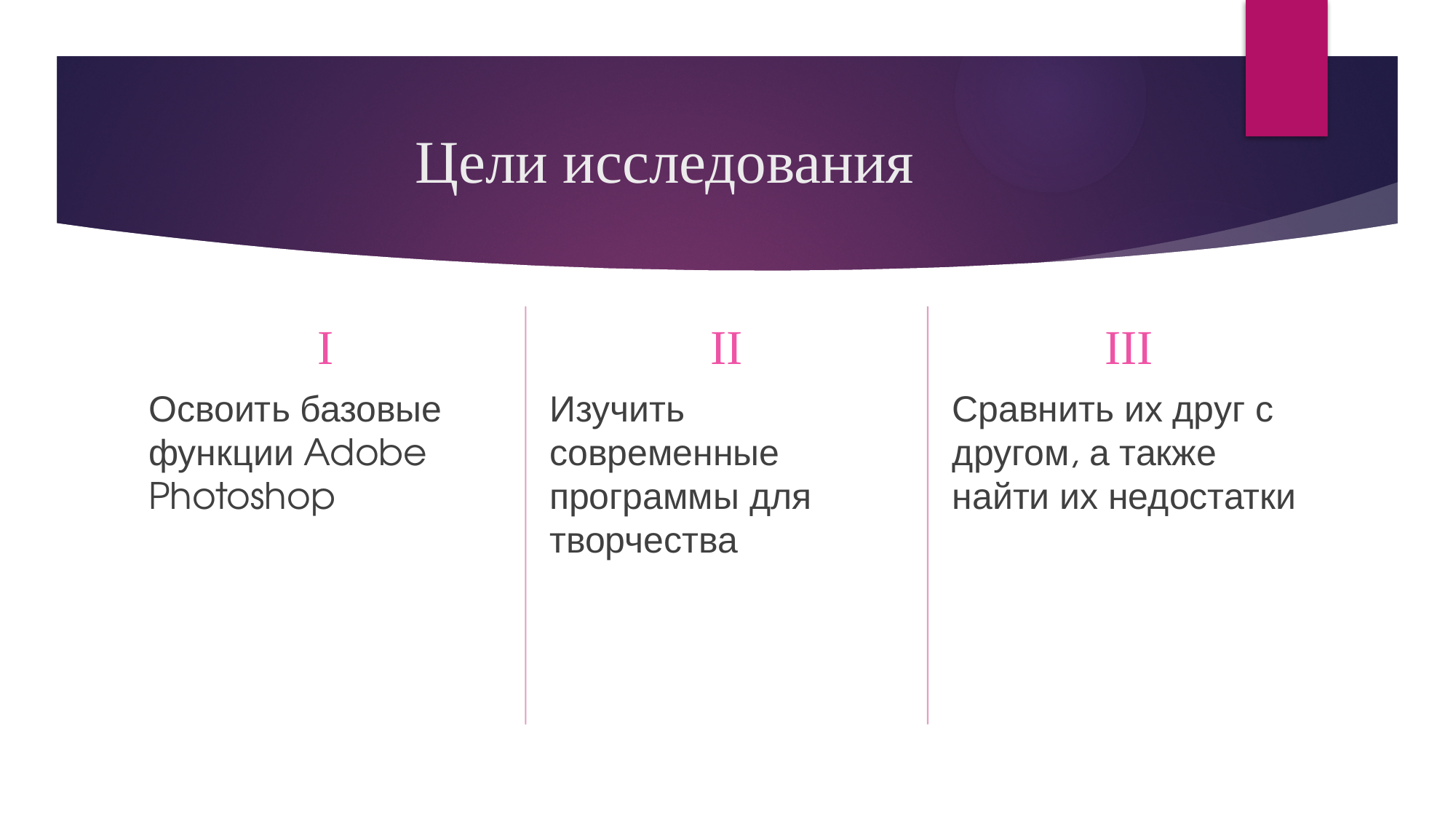

# Цели исследования
II
III
I
Сравнить их друг с другом, а также найти их недостатки
Изучить современные программы для творчества
Освоить базовые функции Adobe Photoshop